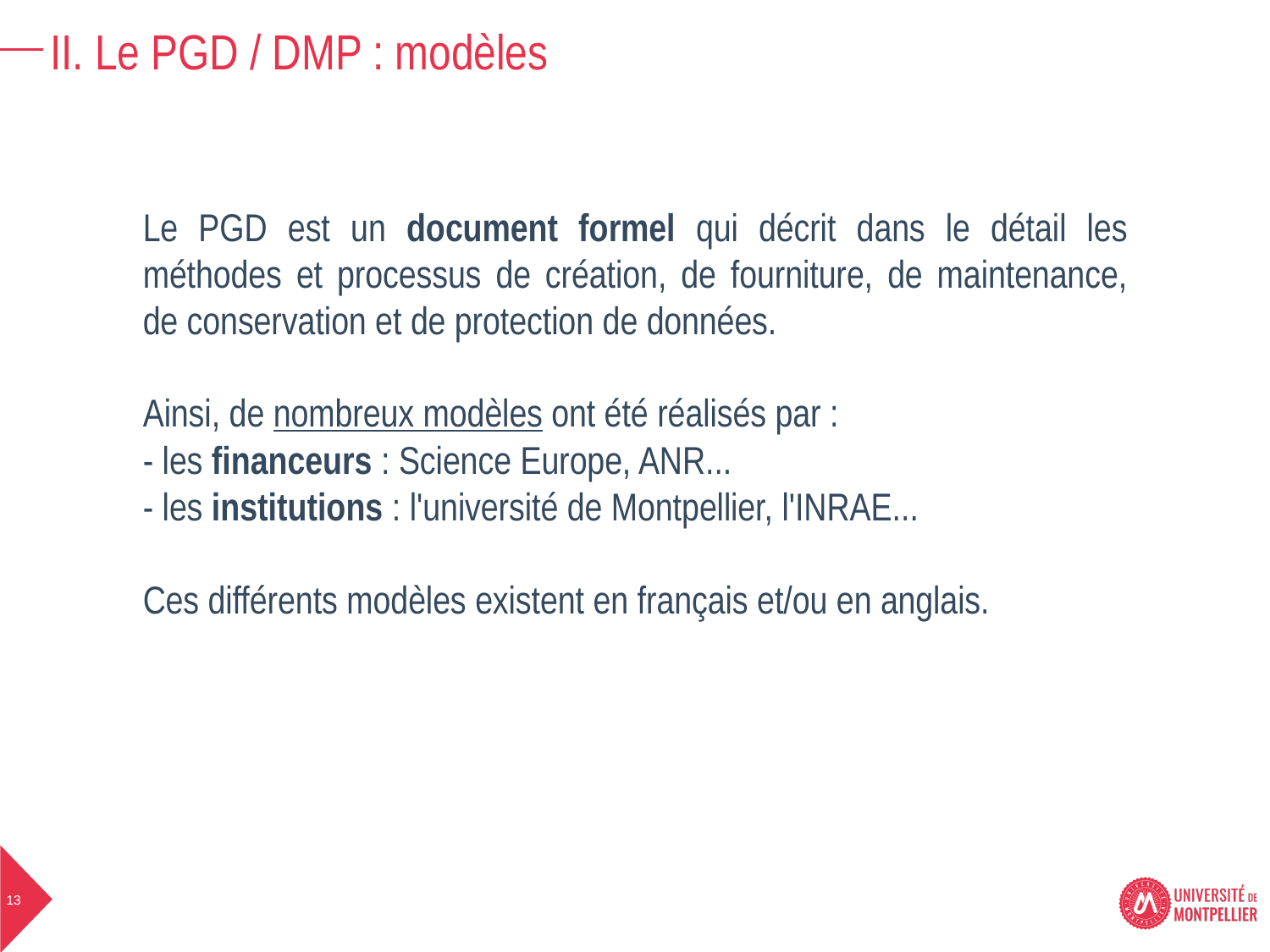

II. Le PGD / DMP : modèles
Le PGD est un document formel qui décrit dans le détail les méthodes et processus de création, de fourniture, de maintenance, de conservation et de protection de données.

Ainsi, de nombreux modèles ont été réalisés par :
- les financeurs : Science Europe, ANR...
- les institutions : l'université de Montpellier, l'INRAE...

Ces différents modèles existent en français et/ou en anglais.
  ​

13